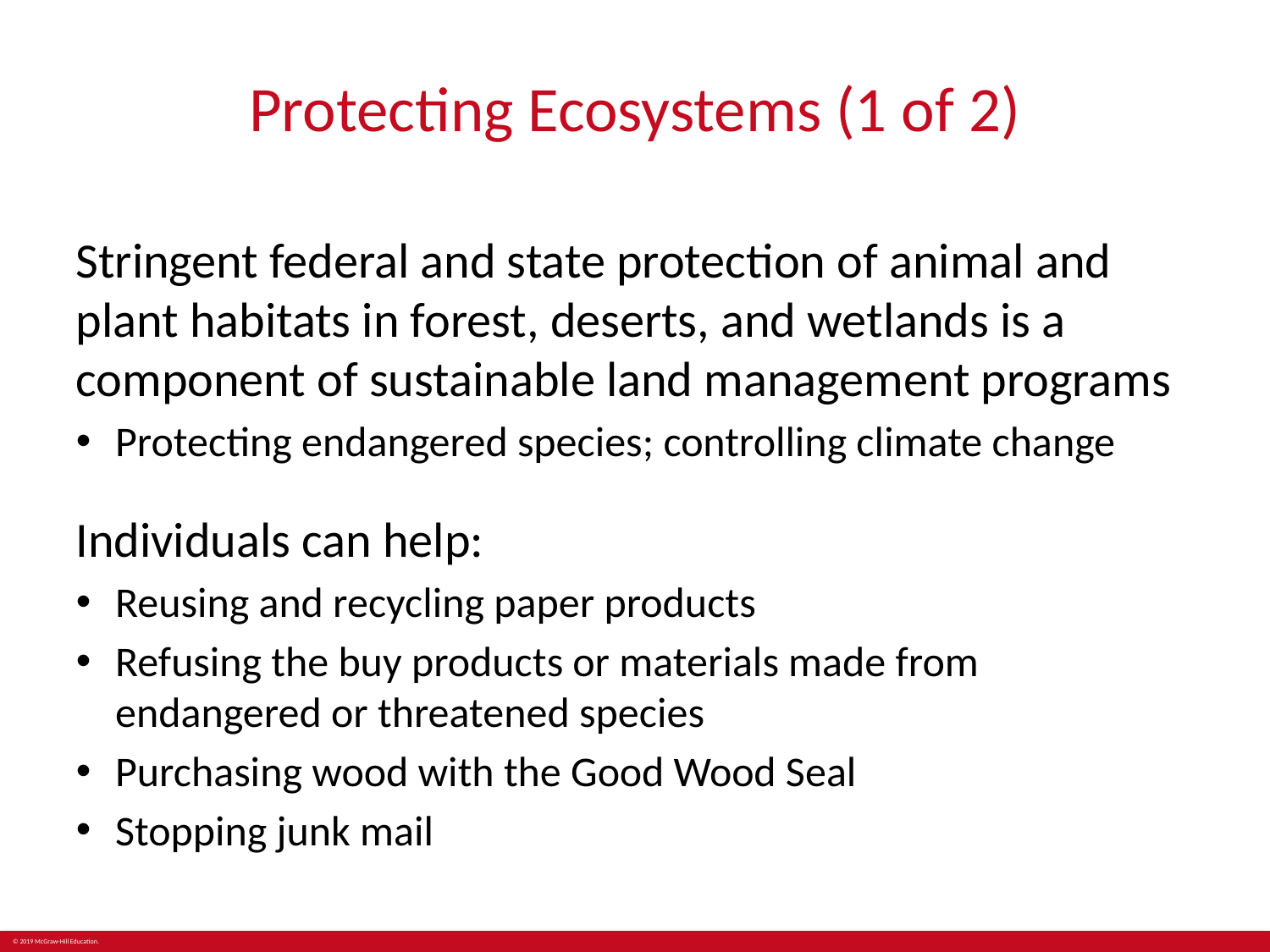

# Protecting Ecosystems (1 of 2)
Stringent federal and state protection of animal and plant habitats in forest, deserts, and wetlands is a component of sustainable land management programs
Protecting endangered species; controlling climate change
Individuals can help:
Reusing and recycling paper products
Refusing the buy products or materials made from endangered or threatened species
Purchasing wood with the Good Wood Seal
Stopping junk mail